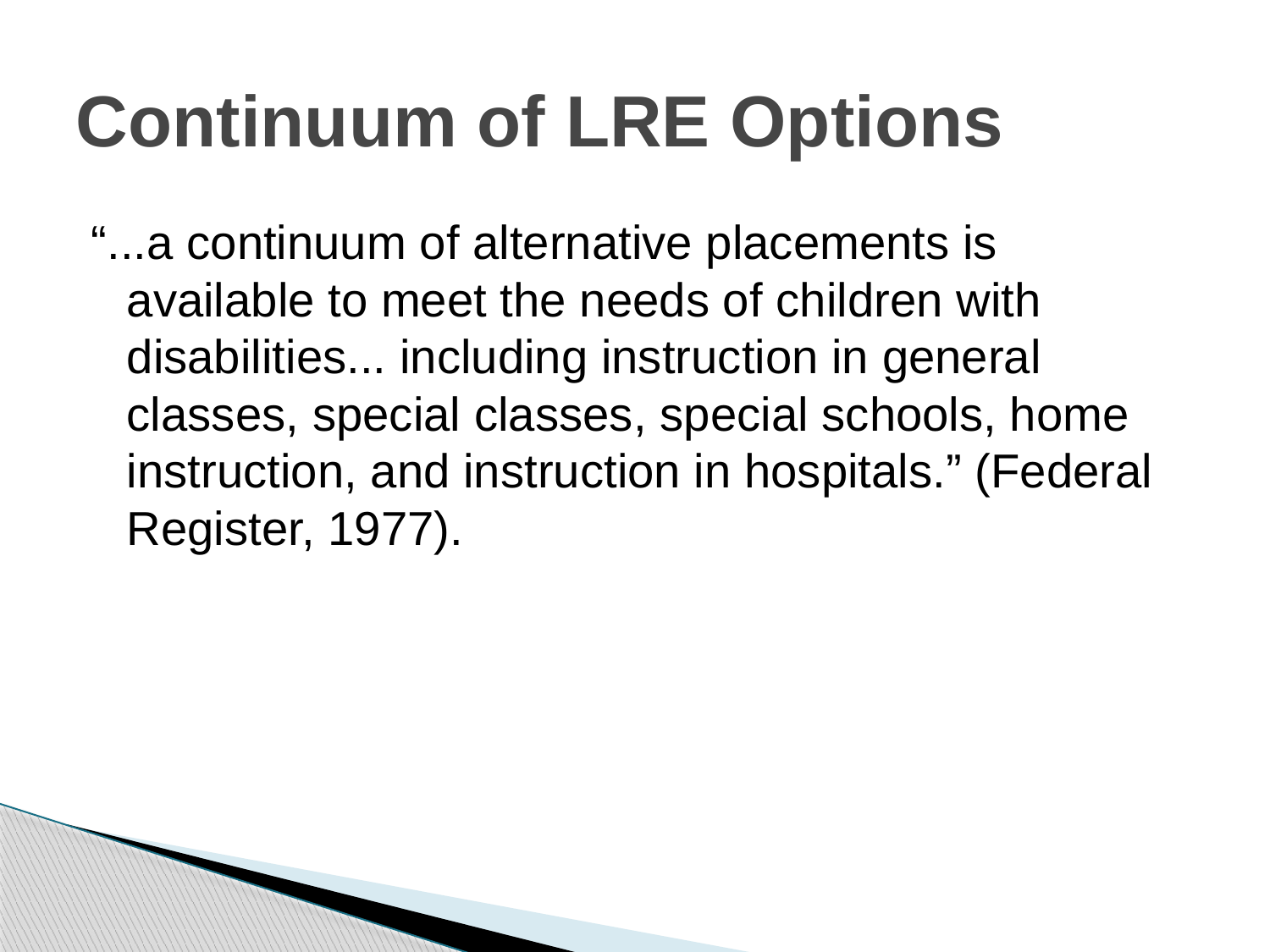

# Continuum of LRE Options
“...a continuum of alternative placements is available to meet the needs of children with disabilities... including instruction in general classes, special classes, special schools, home instruction, and instruction in hospitals.” (Federal Register, 1977).